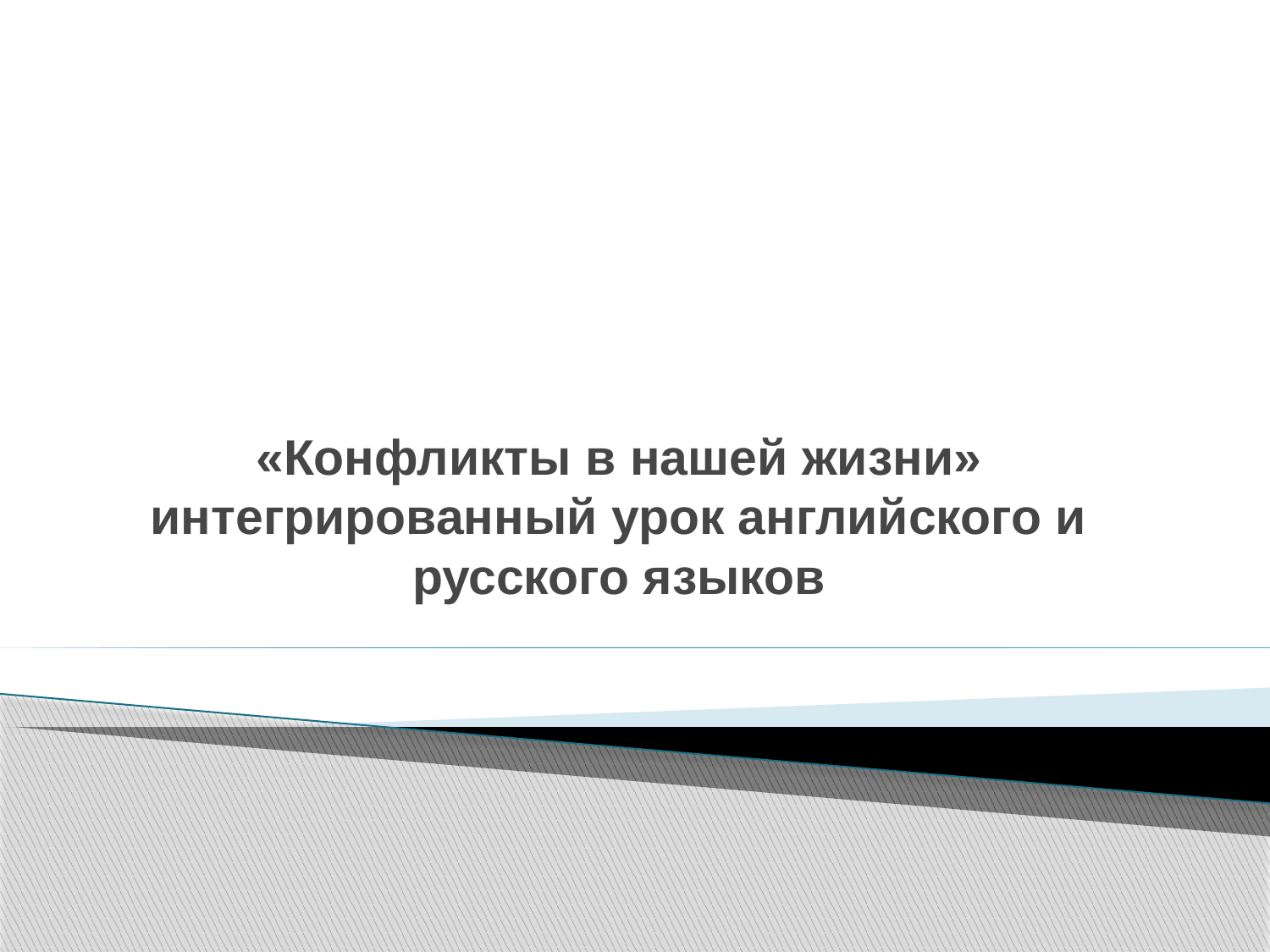

# «Конфликты в нашей жизни» интегрированный урок английского и русского языков